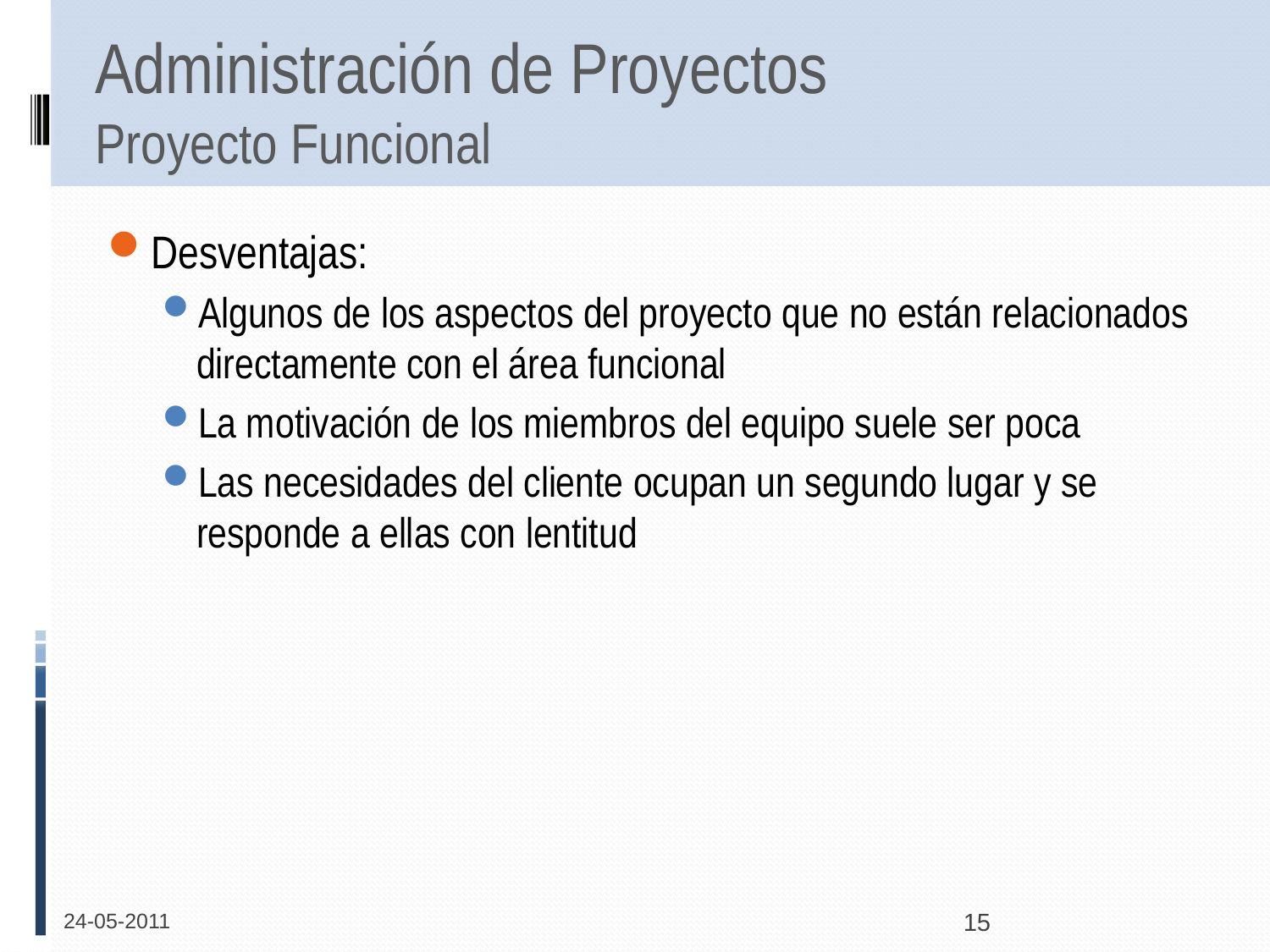

# Administración de Proyectos Proyecto Funcional
Desventajas:
Algunos de los aspectos del proyecto que no están relacionados directamente con el área funcional
La motivación de los miembros del equipo suele ser poca
Las necesidades del cliente ocupan un segundo lugar y se responde a ellas con lentitud

24-05-2011
15